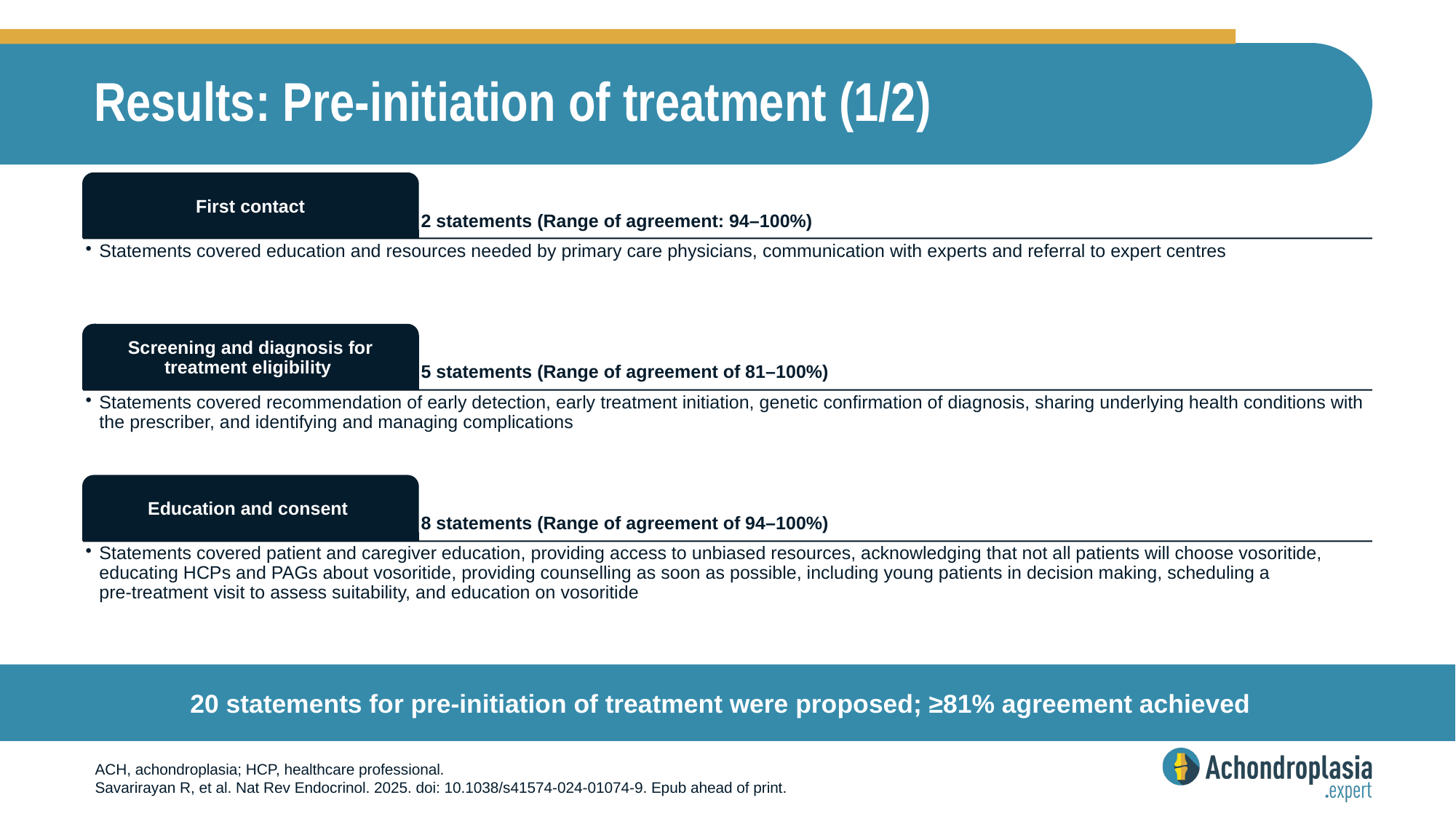

# Results: Pre-initiation of treatment (1/2)
2 statements (Range of agreement: 94–100%)
First contact
Statements covered education and resources needed by primary care physicians, communication with experts and referral to expert centres
5 statements (Range of agreement of 81–100%)
Screening and diagnosis for treatment eligibility
Statements covered recommendation of early detection, early treatment initiation, genetic confirmation of diagnosis, sharing underlying health conditions with the prescriber, and identifying and managing complications
8 statements (Range of agreement of 94–100%)
Education and consent
Statements covered patient and caregiver education, providing access to unbiased resources, acknowledging that not all patients will choose vosoritide, educating HCPs and PAGs about vosoritide, providing counselling as soon as possible, including young patients in decision making, scheduling a
pre-treatment visit to assess suitability, and education on vosoritide
20 statements for pre-initiation of treatment were proposed; ≥81% agreement achieved
ACH, achondroplasia; HCP, healthcare professional.
Savarirayan R, et al. Nat Rev Endocrinol. 2025. doi: 10.1038/s41574-024-01074-9. Epub ahead of print.